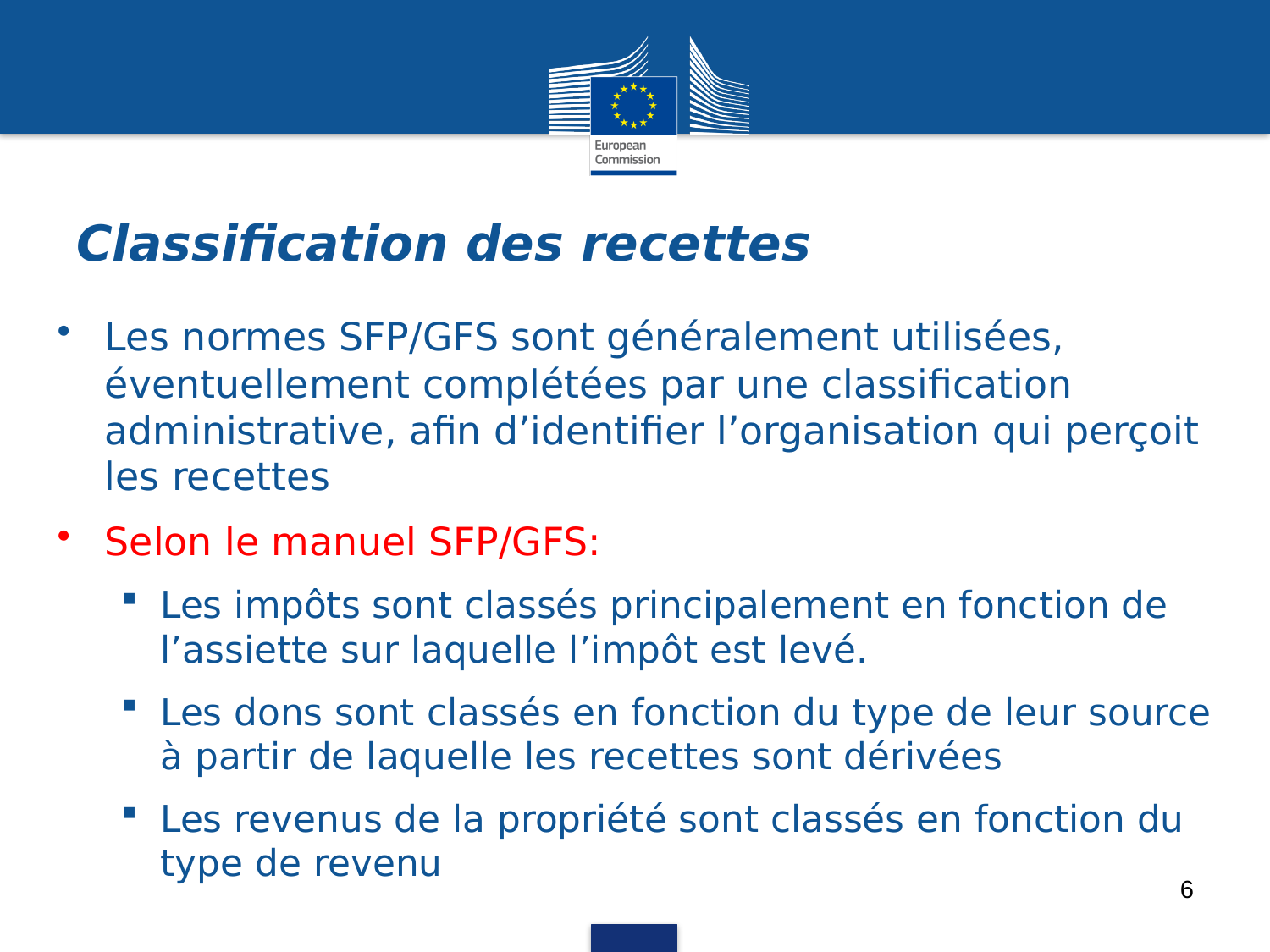

# Classification des recettes
Les normes SFP/GFS sont généralement utilisées, éventuellement complétées par une classification administrative, afin d’identifier l’organisation qui perçoit les recettes
Selon le manuel SFP/GFS:
Les impôts sont classés principalement en fonction de l’assiette sur laquelle l’impôt est levé.
Les dons sont classés en fonction du type de leur source à partir de laquelle les recettes sont dérivées
Les revenus de la propriété sont classés en fonction du type de revenu

6